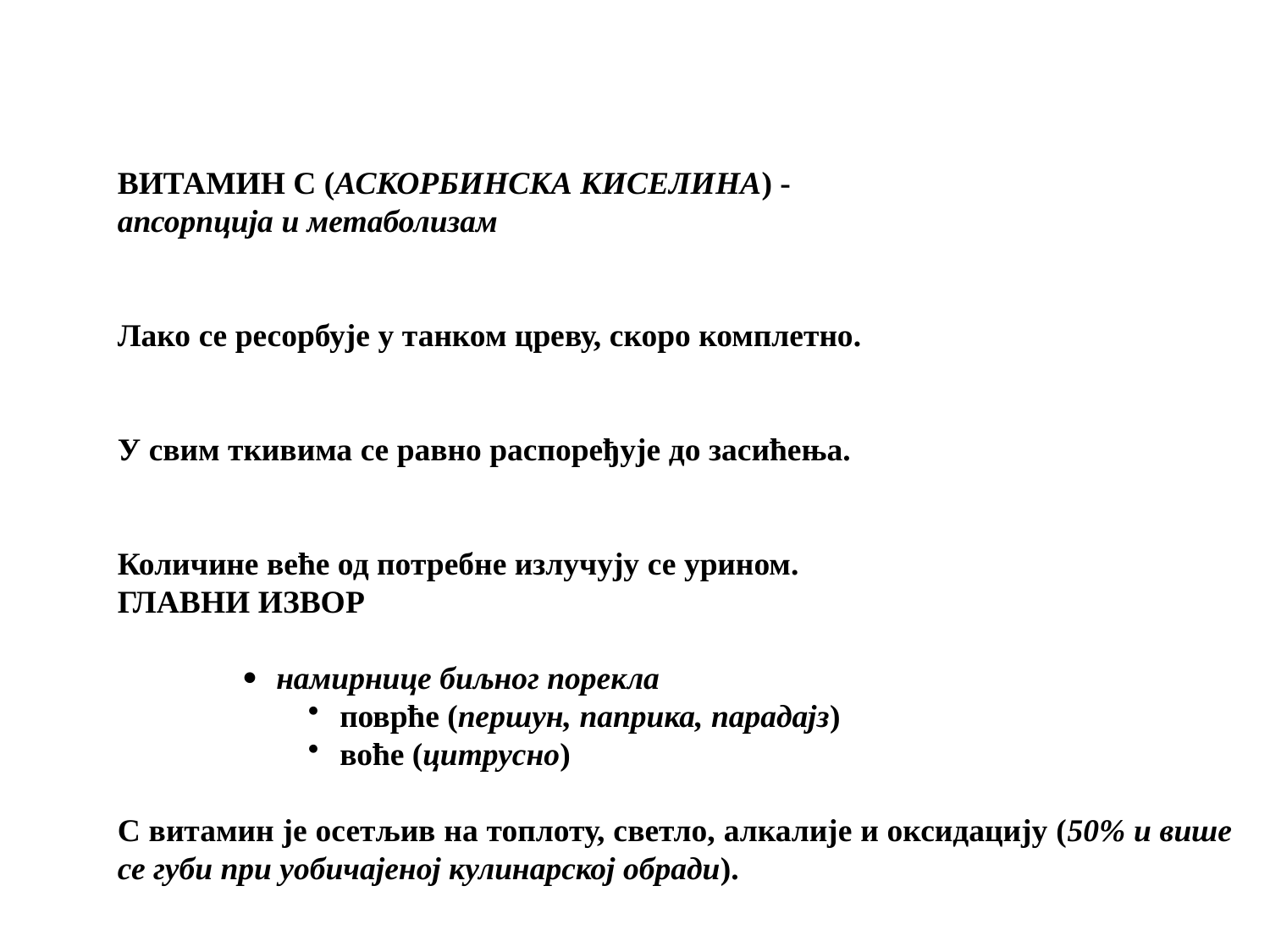

ВИТАМИН C (АСКОРБИНСКА КИСЕЛИНА) -
апсорпција и метаболизам

Лако се ресорбује у танком цреву, скоро комплетно.

У свим ткивима се равно распоређује до засићења.

Количине веће од потребне излучују се урином.
ГЛАВНИ ИЗВОР

•	намирнице биљног порекла
поврће (першун, паприка, парадајз)
воће (цитрусно)

C витамин је осетљив на топлоту, светло, алкалије и оксидацију (50% и више се губи при уобичајеној кулинарској обради).